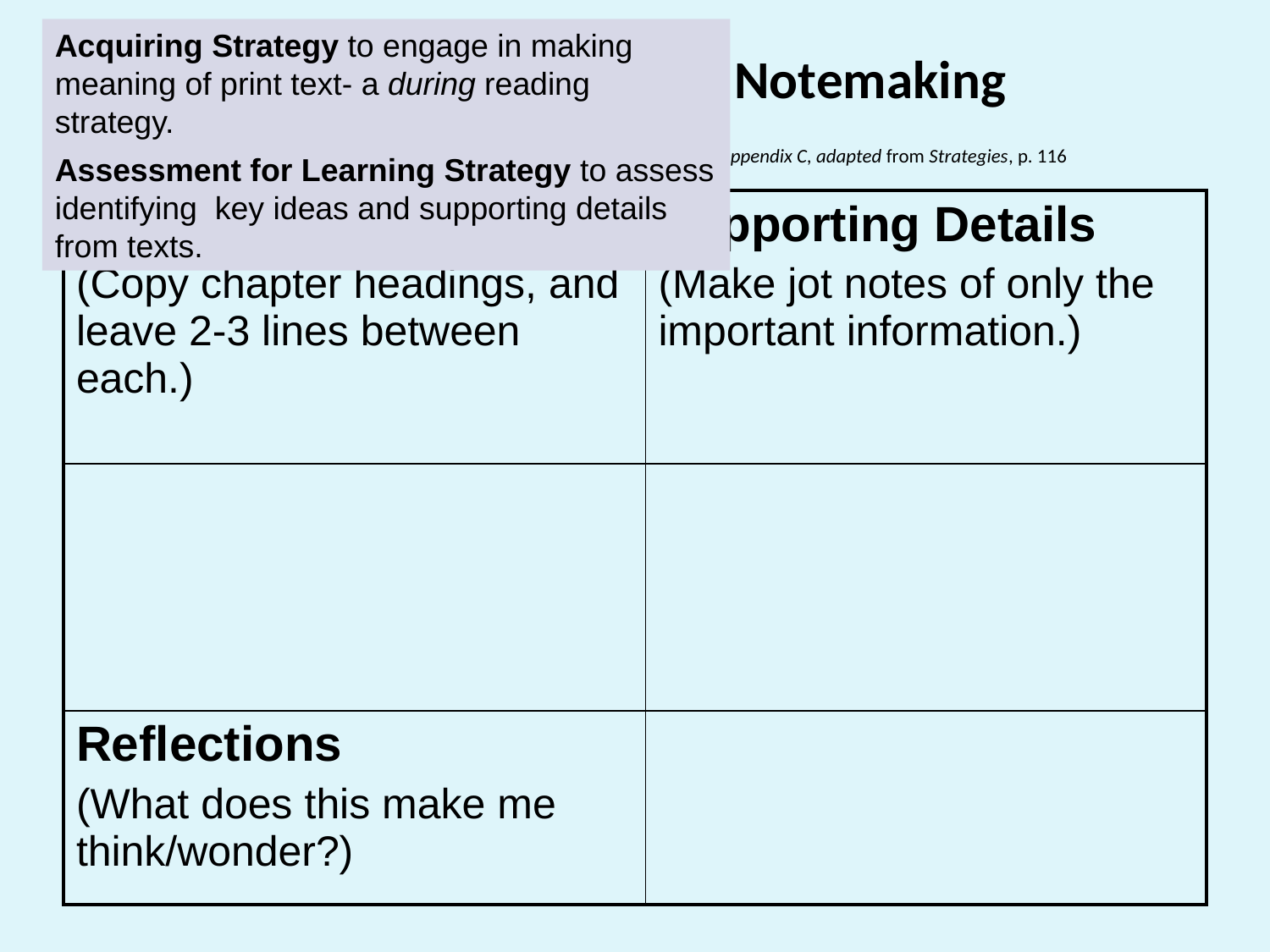

Acquiring Strategy to engage in making meaning of print text- a during reading strategy.
Assessment for Learning Strategy to assess identifying  key ideas and supporting details from texts.
# Notemaking IT, Appendix C, adapted from Strategies, p. 116
| Main Ideas (Copy chapter headings, and leave 2-3 lines between each.) | Supporting Details (Make jot notes of only the important information.) |
| --- | --- |
|  |  |
| Reflections (What does this make me think/wonder?) |  |